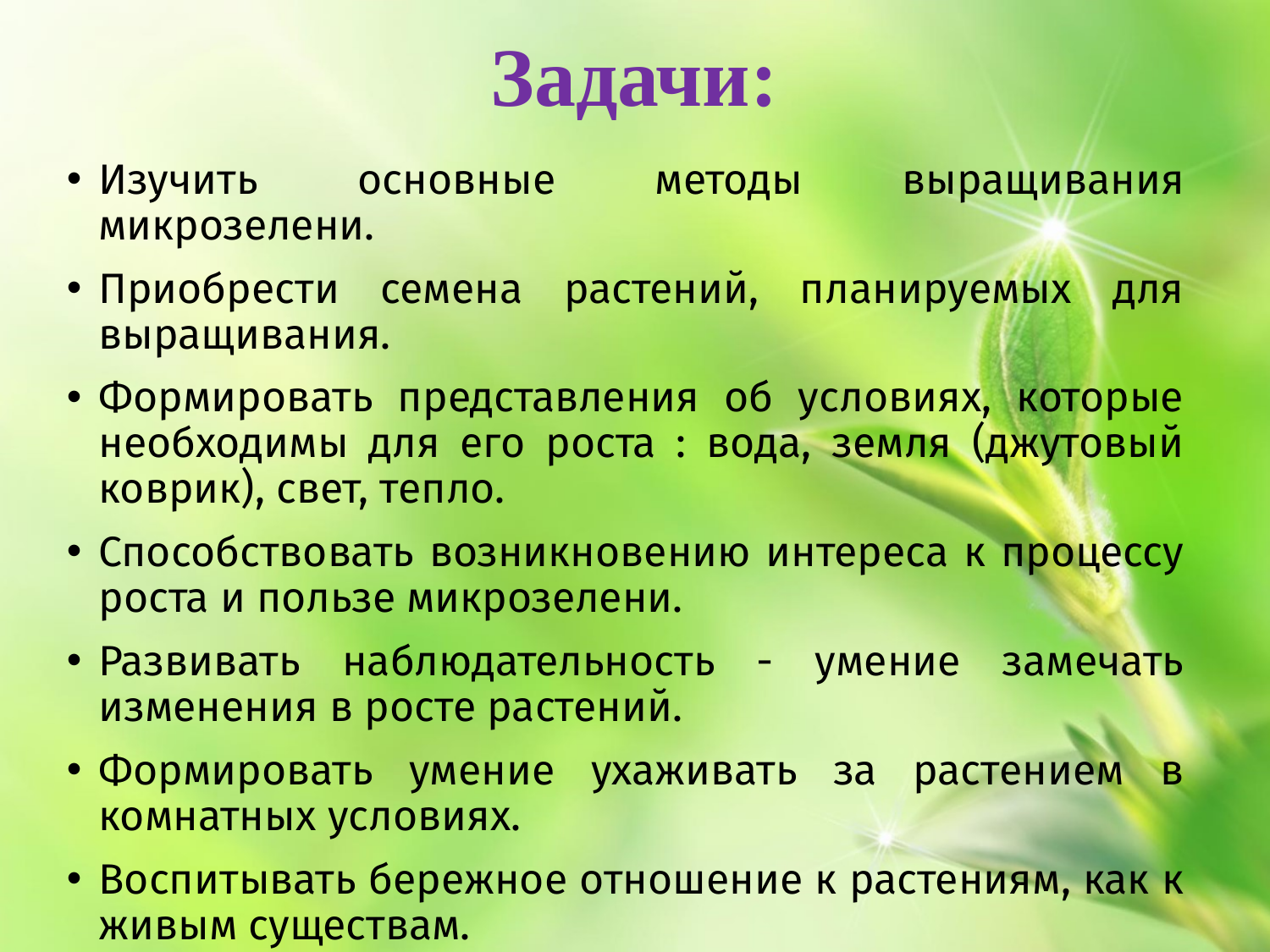

Задачи:
Изучить основные методы выращивания микрозелени.
Приобрести семена растений, планируемых для выращивания.
Формировать представления об условиях, которые необходимы для его роста : вода, земля (джутовый коврик), свет, тепло.
Способствовать возникновению интереса к процессу роста и пользе микрозелени.
Развивать наблюдательность - умение замечать изменения в росте растений.
Формировать умение ухаживать за растением в комнатных условиях.
Воспитывать бережное отношение к растениям, как к живым существам.